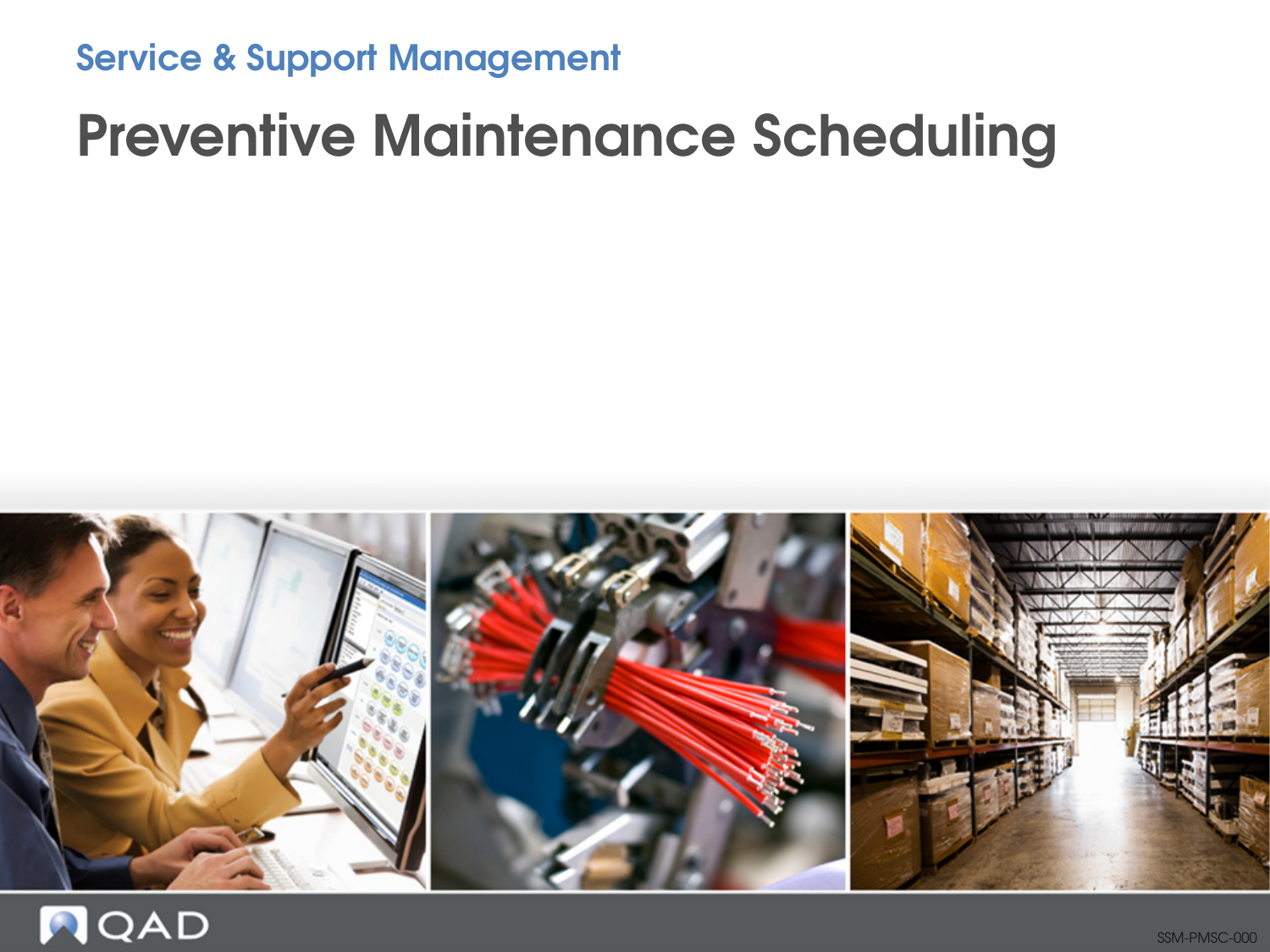

Service & Support Management
# Preventive Maintenance Scheduling

SSM-PMSC-000